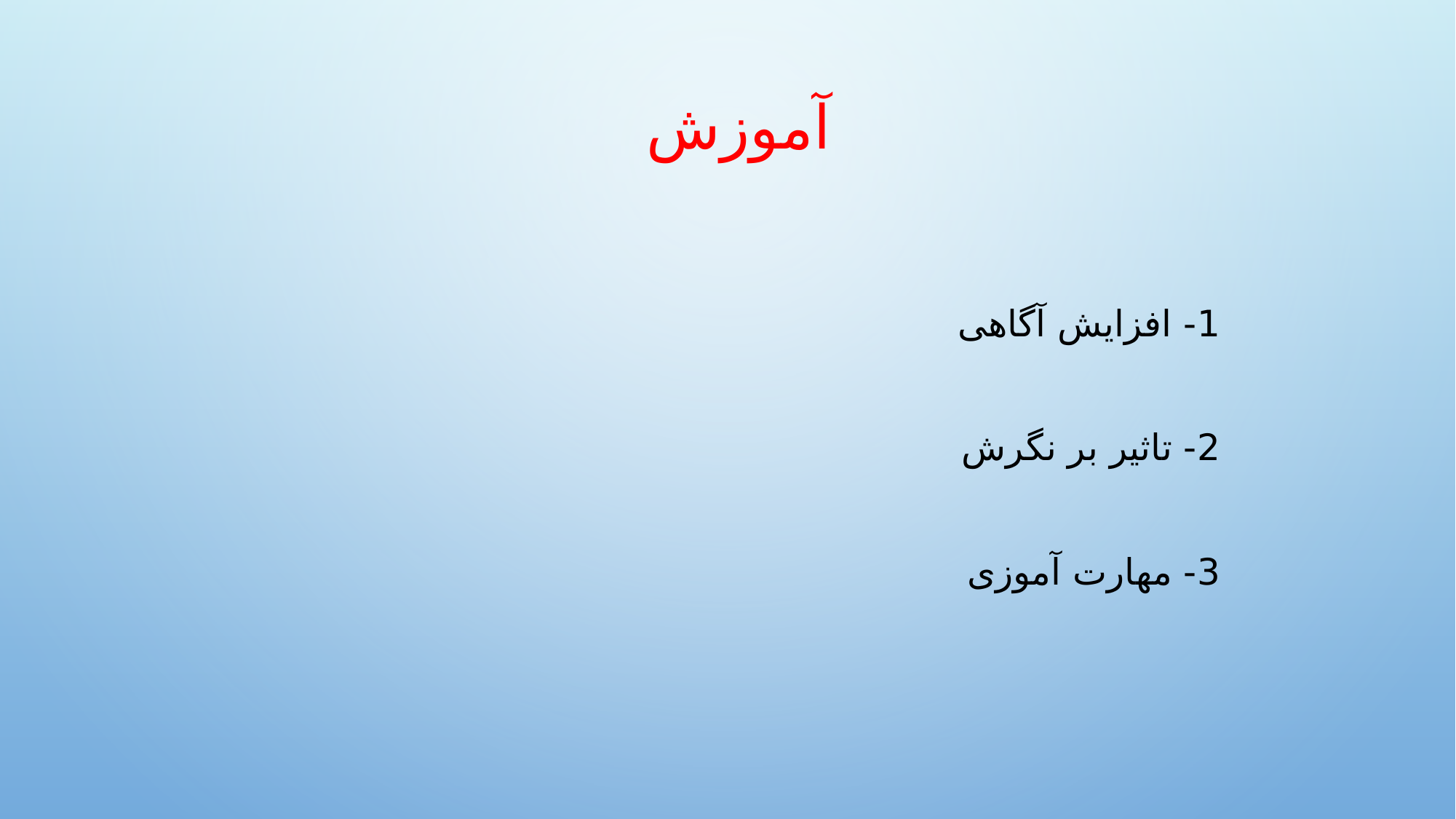

# آموزش
1- افزایش آگاهی
2- تاثیر بر نگرش
3- مهارت آموزی